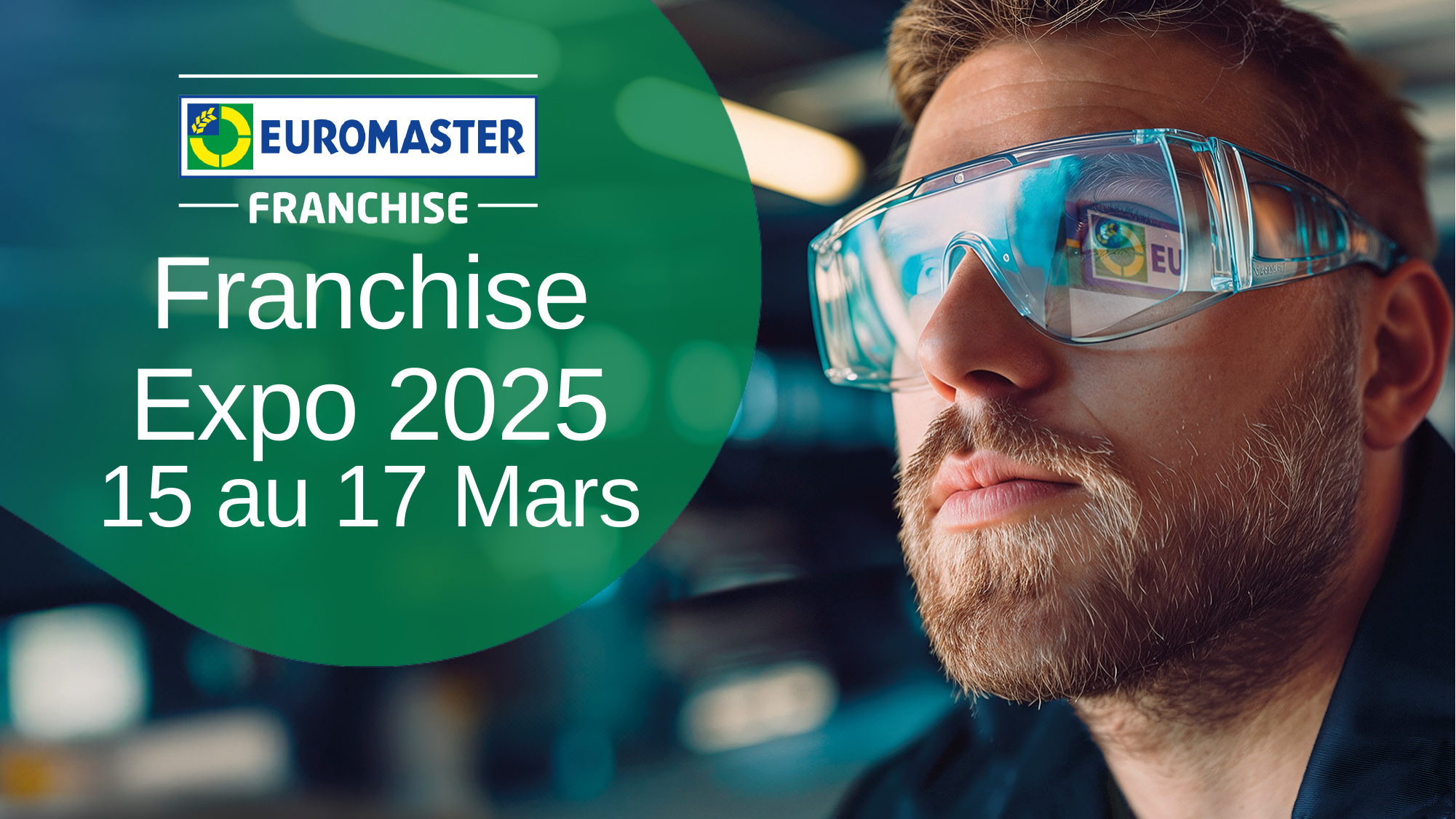

# Franchise Expo 2025
15 au 17 Mars